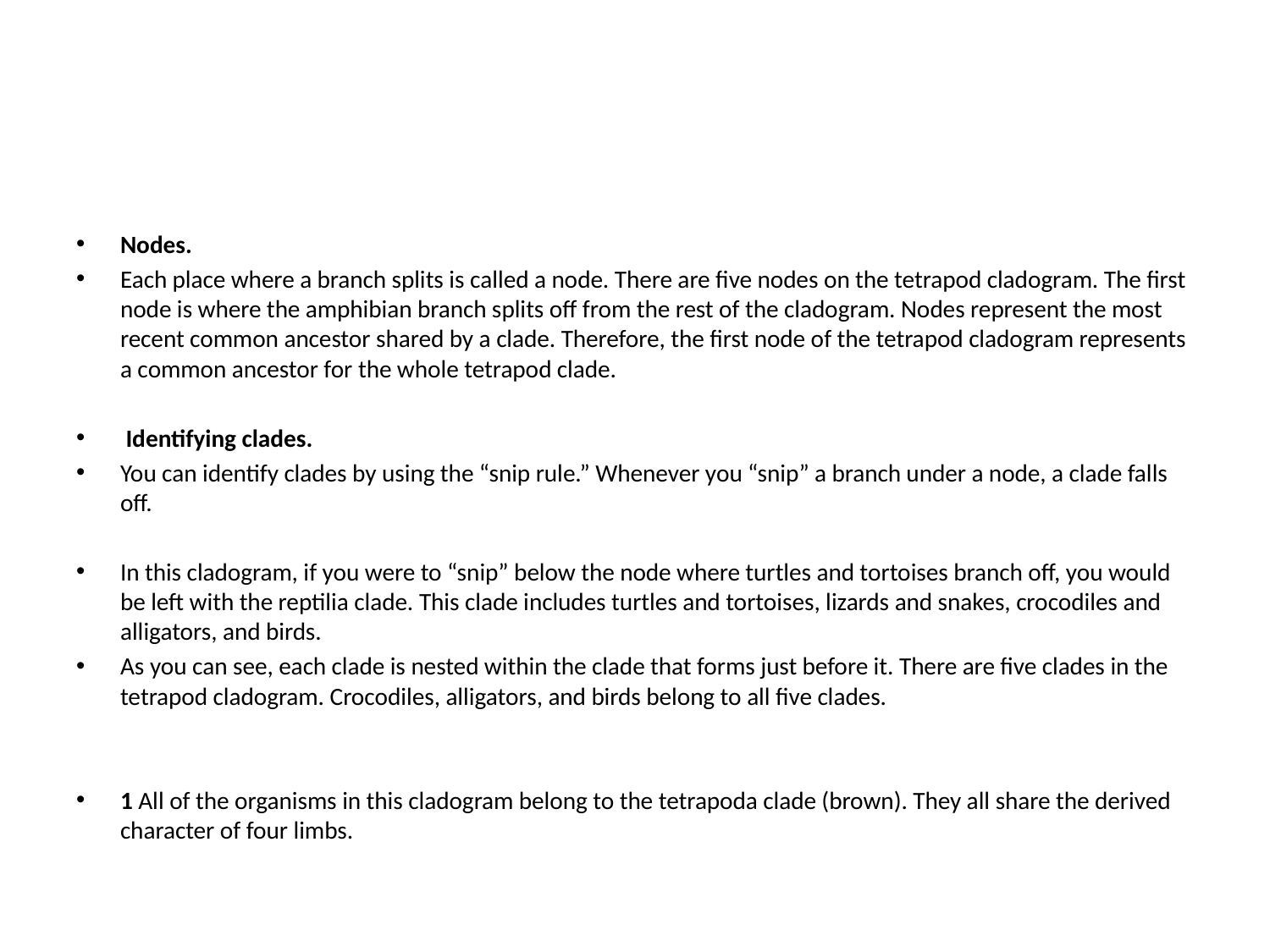

#
Nodes.
Each place where a branch splits is called a node. There are five nodes on the tetrapod cladogram. The first node is where the amphibian branch splits off from the rest of the cladogram. Nodes represent the most recent common ancestor shared by a clade. Therefore, the first node of the tetrapod cladogram represents a common ancestor for the whole tetrapod clade.

 Identifying clades.
You can identify clades by using the “snip rule.” Whenever you “snip” a branch under a node, a clade falls off.

In this cladogram, if you were to “snip” below the node where turtles and tortoises branch off, you would be left with the reptilia clade. This clade includes turtles and tortoises, lizards and snakes, crocodiles and alligators, and birds.
As you can see, each clade is nested within the clade that forms just before it. There are five clades in the tetrapod cladogram. Crocodiles, alligators, and birds belong to all five clades.

1 All of the organisms in this cladogram belong to the tetrapoda clade (brown). They all share the derived character of four limbs.